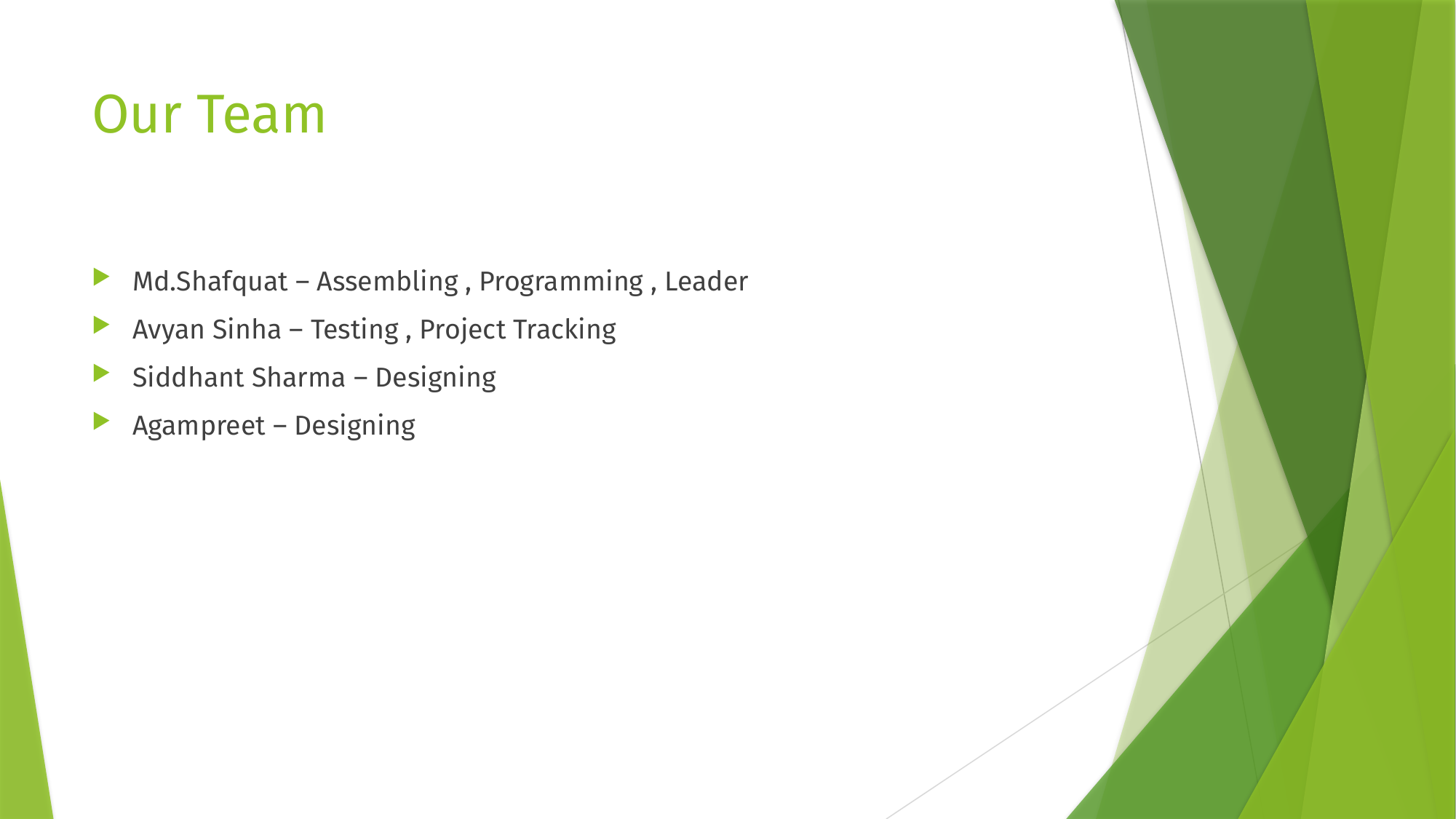

# Our Team
Md.Shafquat – Assembling , Programming , Leader
Avyan Sinha – Testing , Project Tracking
Siddhant Sharma – Designing
Agampreet – Designing